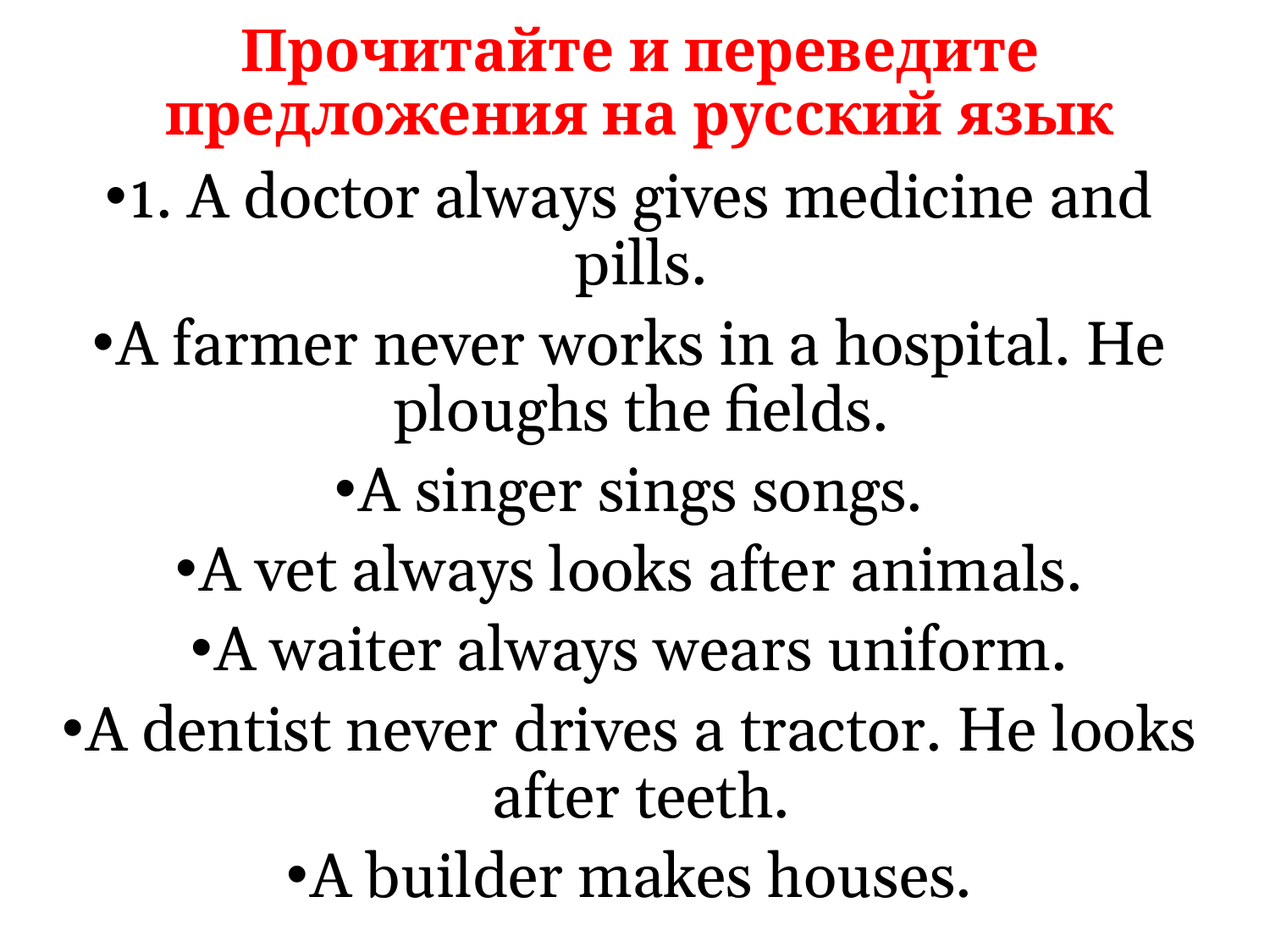

# Прочитайте и переведите предложения на русский язык
1. A doctor always gives medicine and pills.
A farmer never works in a hospital. He ploughs the fields.
A singer sings songs.
A vet always looks after animals.
A waiter always wears uniform.
A dentist never drives a tractor. He looks after teeth.
A builder makes houses.